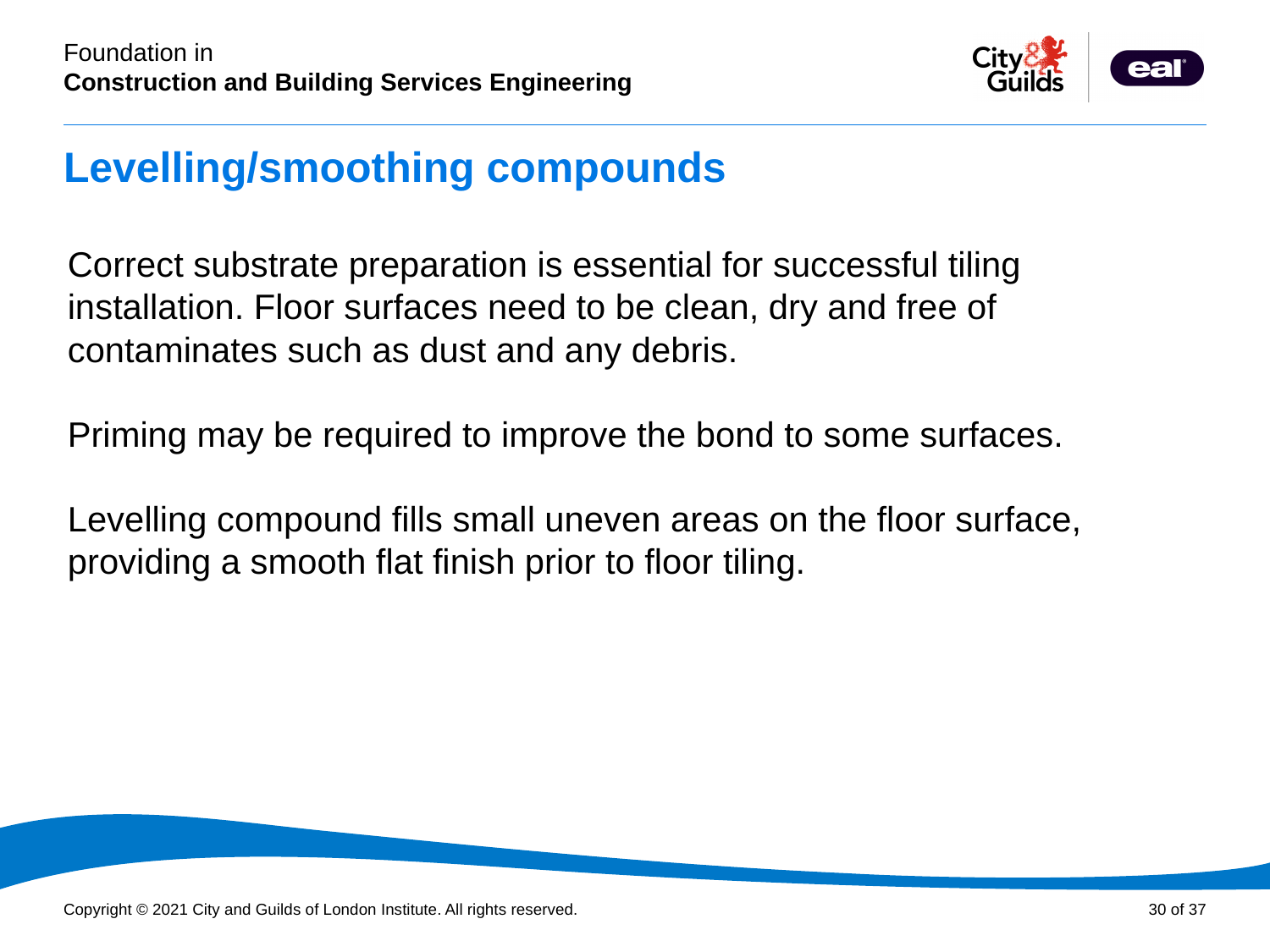

# Levelling/smoothing compounds
Correct substrate preparation is essential for successful tiling installation. Floor surfaces need to be clean, dry and free of contaminates such as dust and any debris.

Priming may be required to improve the bond to some surfaces.

Levelling compound fills small uneven areas on the floor surface, providing a smooth flat finish prior to floor tiling.